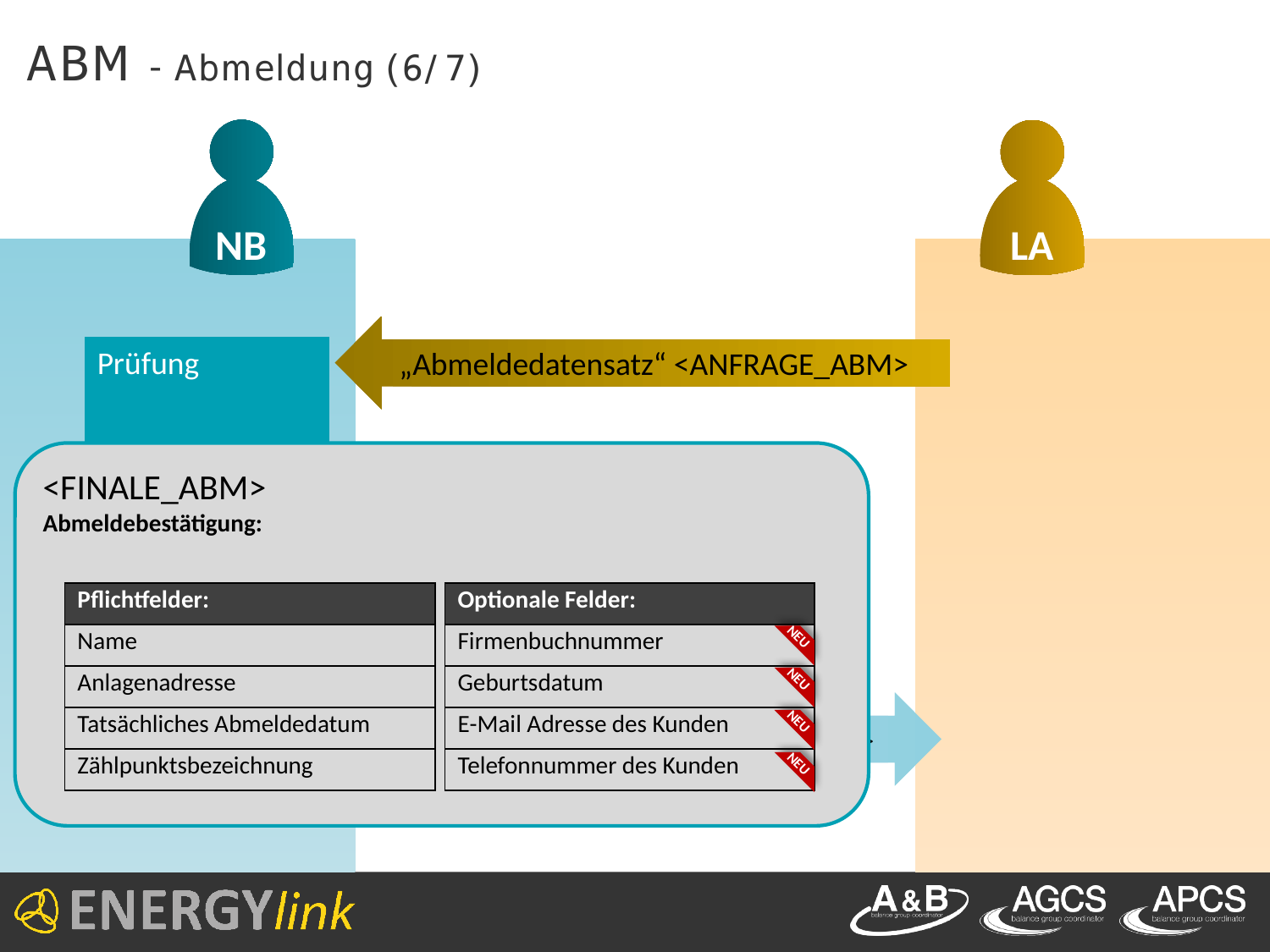

# ABM - Abmeldung (6/7)

NB

LA

„Abmeldedatensatz“ <ANFRAGE_ABM>
Prüfung

<FINALE_ABM>
Abmeldebestätigung:
| Pflichtfelder: |
| --- |
| Name |
| Anlagenadresse |
| Tatsächliches Abmeldedatum |
| Zählpunktsbezeichnung |
| Optionale Felder: |
| --- |
| Firmenbuchnummer |
| Geburtsdatum |
| E-Mail Adresse des Kunden |
| Telefonnummer des Kunden |
NEU
NEU
„Abmeldebestätigung“ <FINALE_ABM>
NEU
NEU